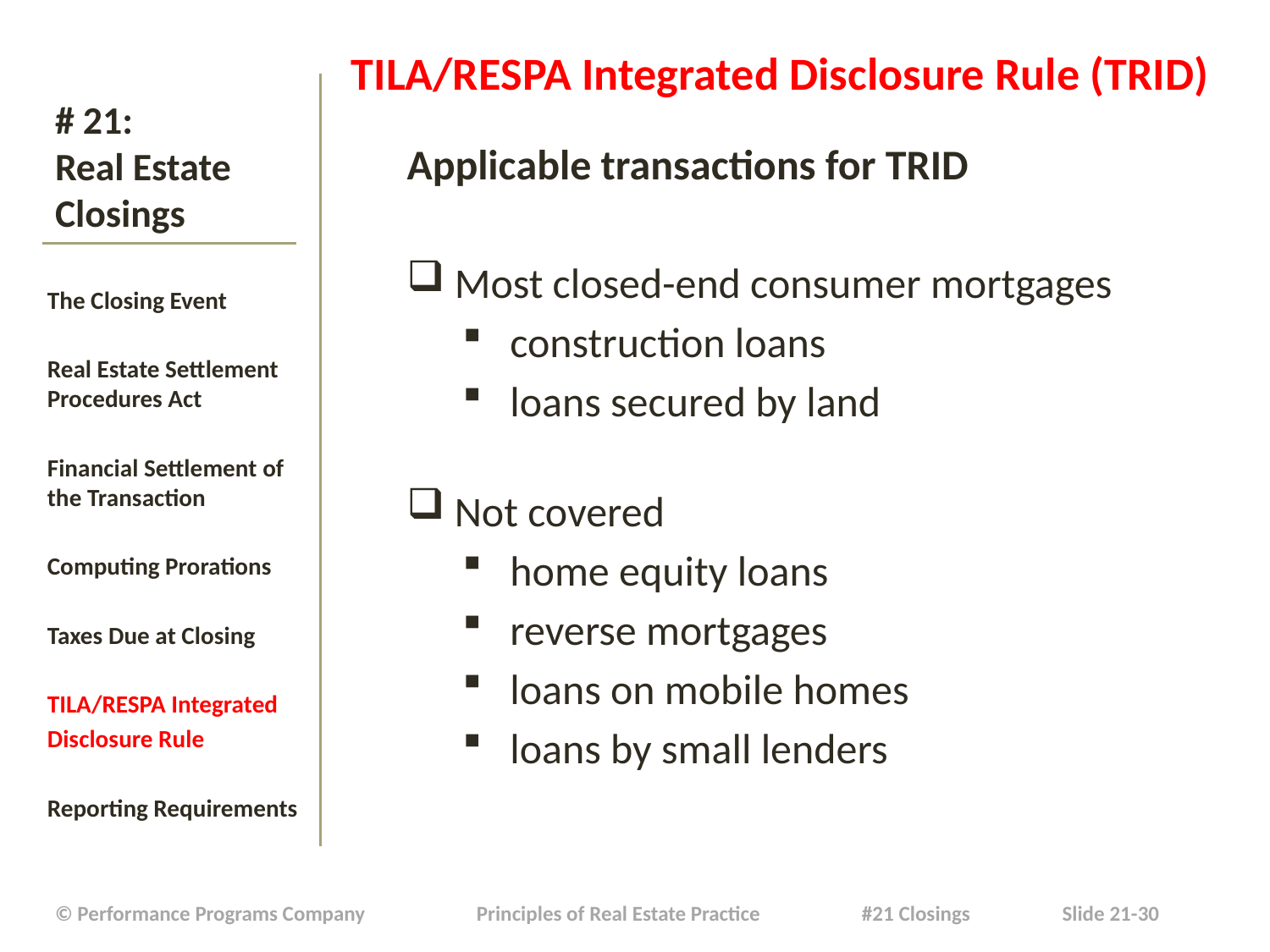

TILA/RESPA Integrated Disclosure Rule (TRID)

Applicable transactions for TRID

Most closed-end consumer mortgages
construction loans
loans secured by land
Not covered
home equity loans
reverse mortgages
loans on mobile homes
loans by small lenders
# # 21: Real Estate Closings

The Closing Event

Real Estate Settlement Procedures Act

Financial Settlement of the Transaction

Computing Prorations

Taxes Due at Closing

TILA/RESPA Integrated
Disclosure Rule

Reporting Requirements

| © Performance Programs Company Principles of Real Estate Practice #21 Closings Slide 21-30 |
| --- |